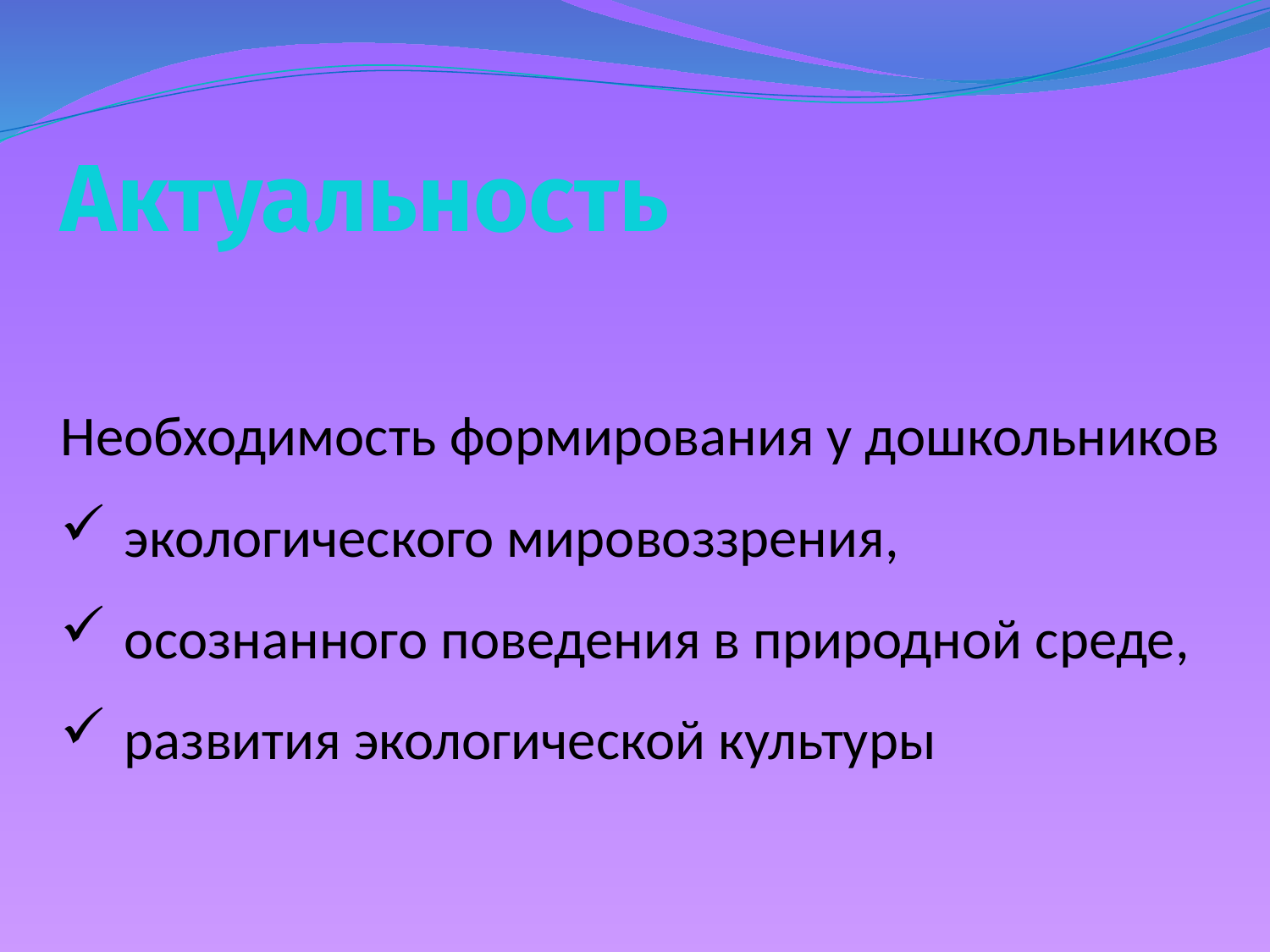

Актуальность

Необходимость формирования у дошкольников
экологического мировоззрения,
осознанного поведения в природной среде,
развития экологической культуры